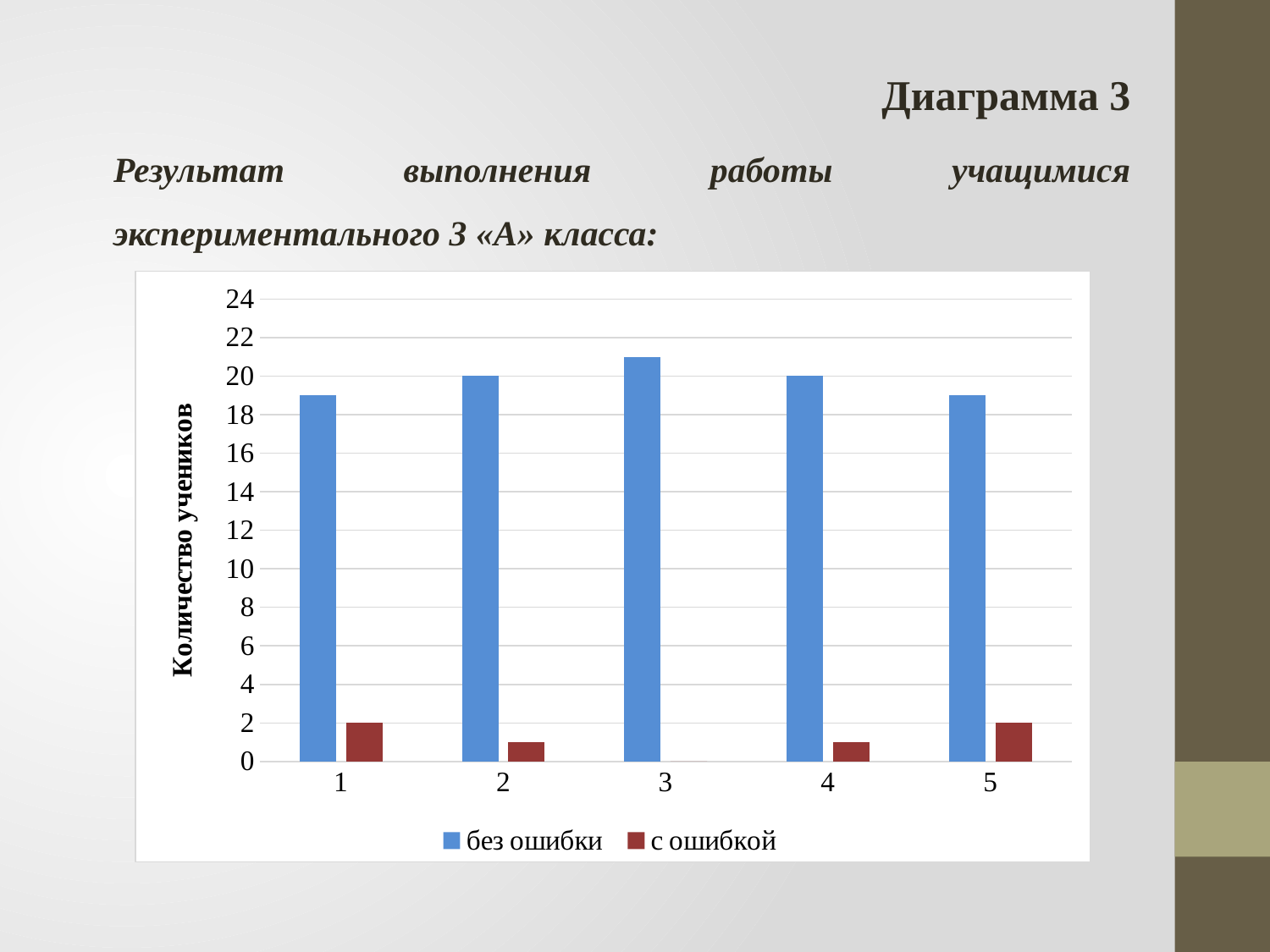

Диаграмма 3
Результат выполнения работы учащимися экспериментального 3 «А» класса:

### Chart

| Category | без ошибки  | с ошибкой  |
|---|---|---|